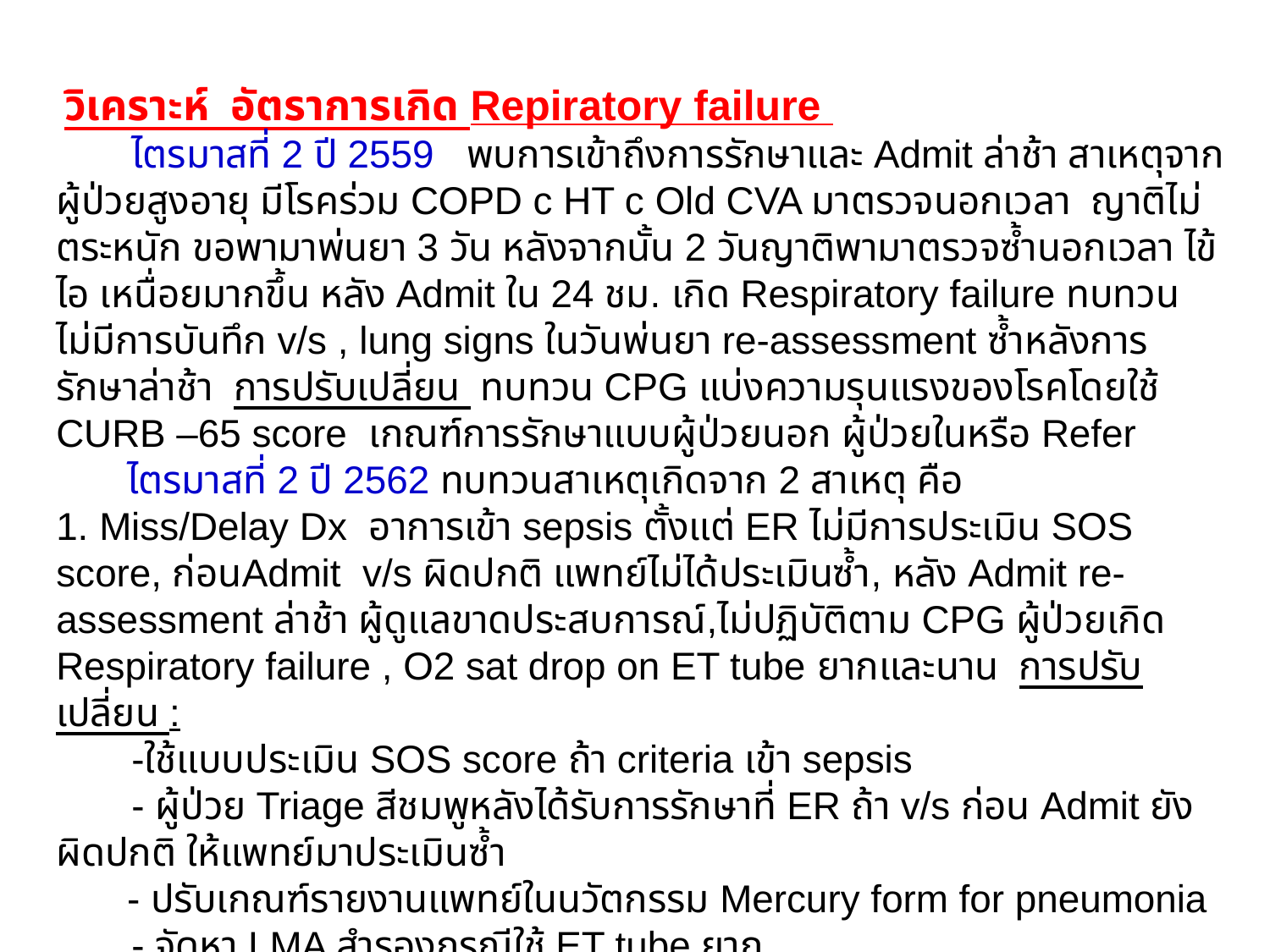

วิเคราะห์  อัตราการเกิด Repiratory failure
       ไตรมาสที่ 2 ปี 2559   พบการเข้าถึงการรักษาและ Admit ล่าช้า สาเหตุจากผู้ป่วยสูงอายุ มีโรคร่วม COPD c HT c Old CVA มาตรวจนอกเวลา  ญาติไม่ตระหนัก ขอพามาพ่นยา 3 วัน หลังจากนั้น 2 วันญาติพามาตรวจซ้ำนอกเวลา ไข้ ไอ เหนื่อยมากขึ้น หลัง Admit ใน 24 ชม. เกิด Respiratory failure ทบทวนไม่มีการบันทึก v/s , lung signs ในวันพ่นยา re-assessment ซ้ำหลังการรักษาล่าช้า  การปรับเปลี่ยน  ทบทวน CPG แบ่งความรุนแรงของโรคโดยใช้ CURB –65 score  เกณฑ์การรักษาแบบผู้ป่วยนอก ผู้ป่วยในหรือ Refer
       ไตรมาสที่ 2 ปี 2562 ทบทวนสาเหตุเกิดจาก 2 สาเหตุ คือ
1. Miss/Delay Dx  อาการเข้า sepsis ตั้งแต่ ER ไม่มีการประเมิน SOS score, ก่อนAdmit  v/s ผิดปกติ แพทย์ไม่ได้ประเมินซ้ำ, หลัง Admit re-assessment ล่าช้า ผู้ดูแลขาดประสบการณ์,ไม่ปฏิบัติตาม CPG ผู้ป่วยเกิด Respiratory failure , O2 sat drop on ET tube ยากและนาน  การปรับเปลี่ยน :
       -ใช้แบบประเมิน SOS score ถ้า criteria เข้า sepsis
       - ผู้ป่วย Triage สีชมพูหลังได้รับการรักษาที่ ER ถ้า v/s ก่อน Admit ยังผิดปกติ ให้แพทย์มาประเมินซ้ำ
       - ปรับเกณฑ์รายงานแพทย์ในนวัตกรรม Mercury form for pneumonia
       - จัดหา LMA สำรองกรณีใช้ ET tube ยาก
       - กำหนดผู้ป่วย pneumonia ประเภท 3 ขึ้นไปให้พยาบาล commender ร่วมประเมินอาการ ให้การดูแลจน stable
2. การดูแล ป้องการสำลักใน case bed ridden ไม่เหมาะสม  การปรับเปลี่ยน :
       - สอนและสาธิตการดูแลผู้ป่วยติดเตียง การให้อาหาร และการป้องกันสำลัก ,Consult PT เคาะปอดทุกราย